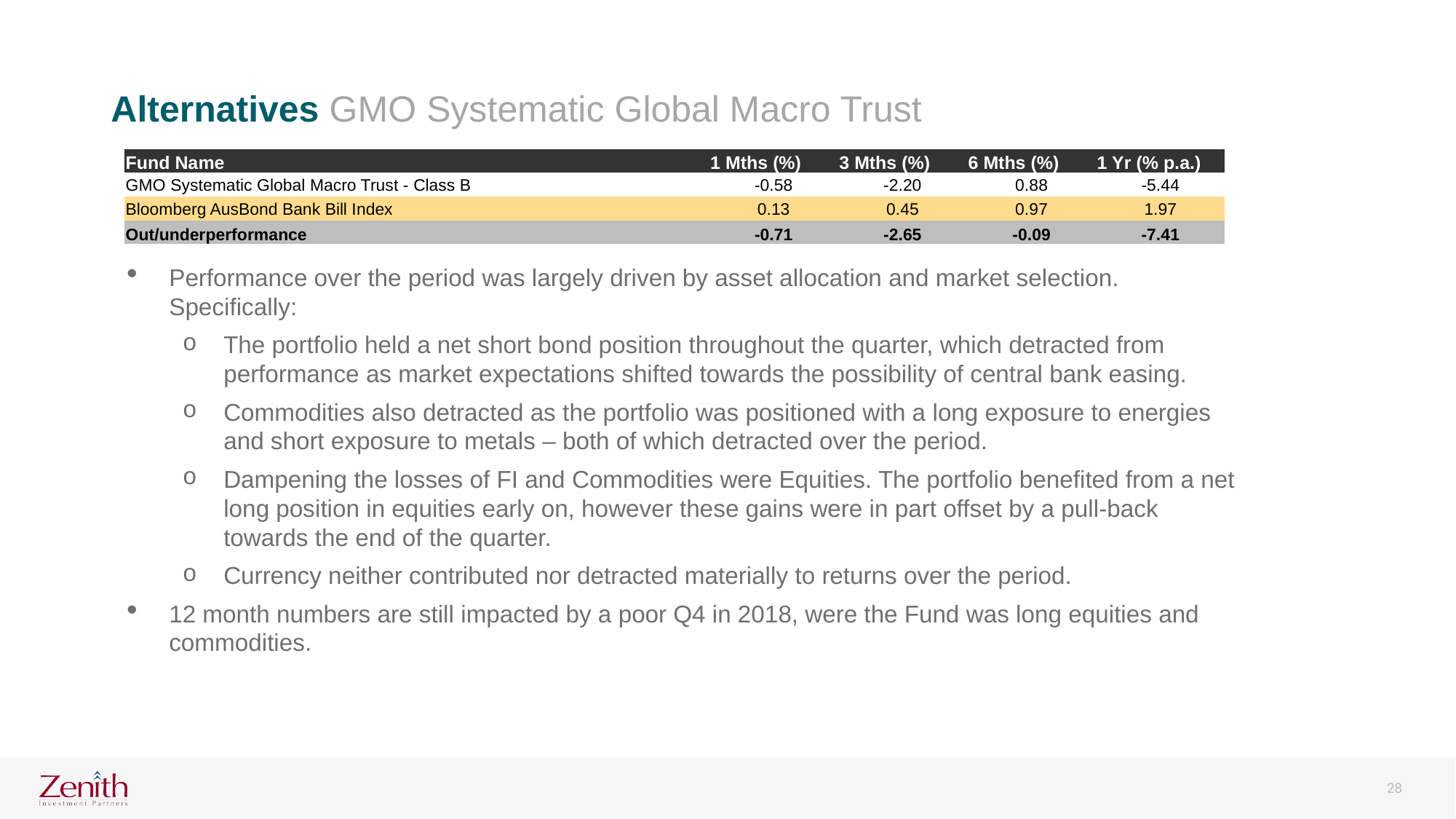

Alternatives GMO Systematic Global Macro Trust
| Fund Name | 1 Mths (%) | 3 Mths (%) | 6 Mths (%) | 1 Yr (% p.a.) |
| --- | --- | --- | --- | --- |
| GMO Systematic Global Macro Trust - Class B | -0.58 | -2.20 | 0.88 | -5.44 |
| Bloomberg AusBond Bank Bill Index | 0.13 | 0.45 | 0.97 | 1.97 |
| Out/underperformance | -0.71 | -2.65 | -0.09 | -7.41 |
Performance over the period was largely driven by asset allocation and market selection. Specifically:
The portfolio held a net short bond position throughout the quarter, which detracted from performance as market expectations shifted towards the possibility of central bank easing.
Commodities also detracted as the portfolio was positioned with a long exposure to energies and short exposure to metals – both of which detracted over the period.
Dampening the losses of FI and Commodities were Equities. The portfolio benefited from a net long position in equities early on, however these gains were in part offset by a pull-back towards the end of the quarter.
Currency neither contributed nor detracted materially to returns over the period.
12 month numbers are still impacted by a poor Q4 in 2018, were the Fund was long equities and commodities.